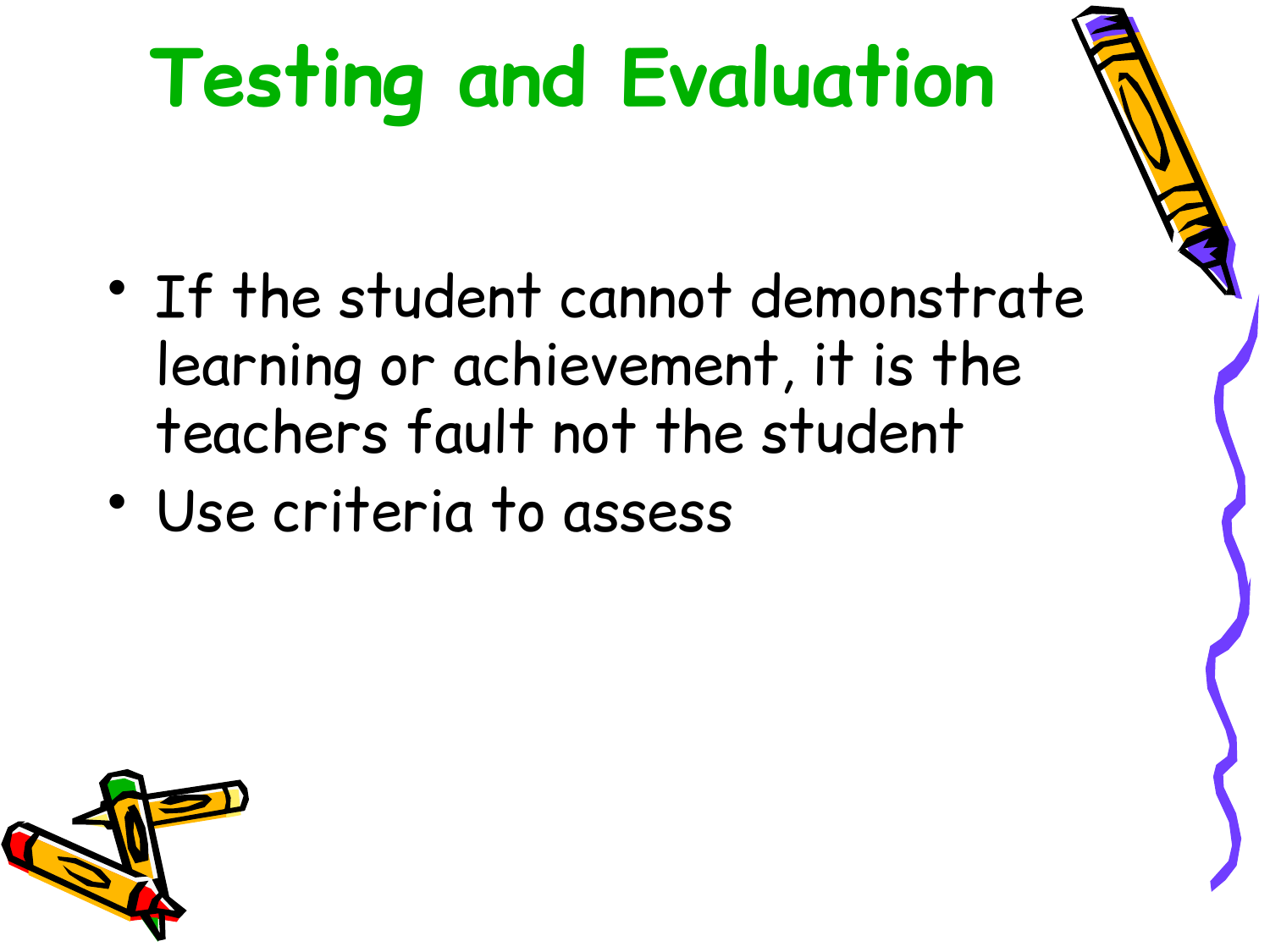

# Testing and Evaluation
If the student cannot demonstrate learning or achievement, it is the teachers fault not the student
Use criteria to assess